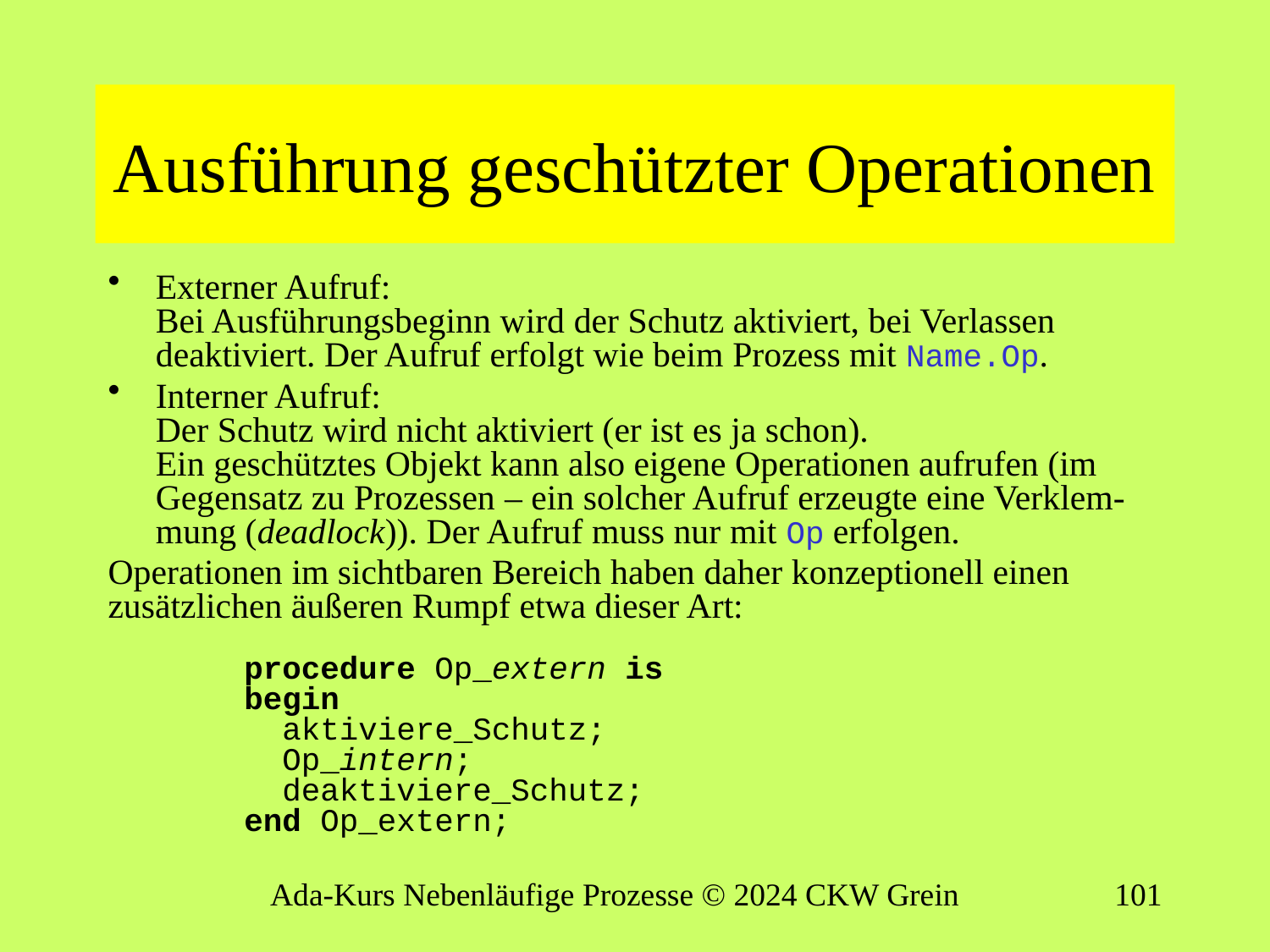

# Ausführung geschützter Operationen
Externer Aufruf:
Bei Ausführungsbeginn wird der Schutz aktiviert, bei Verlassen deaktiviert. Der Aufruf erfolgt wie beim Prozess mit Name.Op.
Interner Aufruf:
Der Schutz wird nicht aktiviert (er ist es ja schon).
Ein geschütztes Objekt kann also eigene Operationen aufrufen (im Gegensatz zu Prozessen – ein solcher Aufruf erzeugte eine Verklem-mung (deadlock)). Der Aufruf muss nur mit Op erfolgen.
Operationen im sichtbaren Bereich haben daher konzeptionell einen zusätzlichen äußeren Rumpf etwa dieser Art:
procedure Op_extern is
begin
  aktiviere_Schutz;
  Op_intern;
  deaktiviere_Schutz;
end Op_extern;
Ada-Kurs Nebenläufige Prozesse © 2024 CKW Grein
101